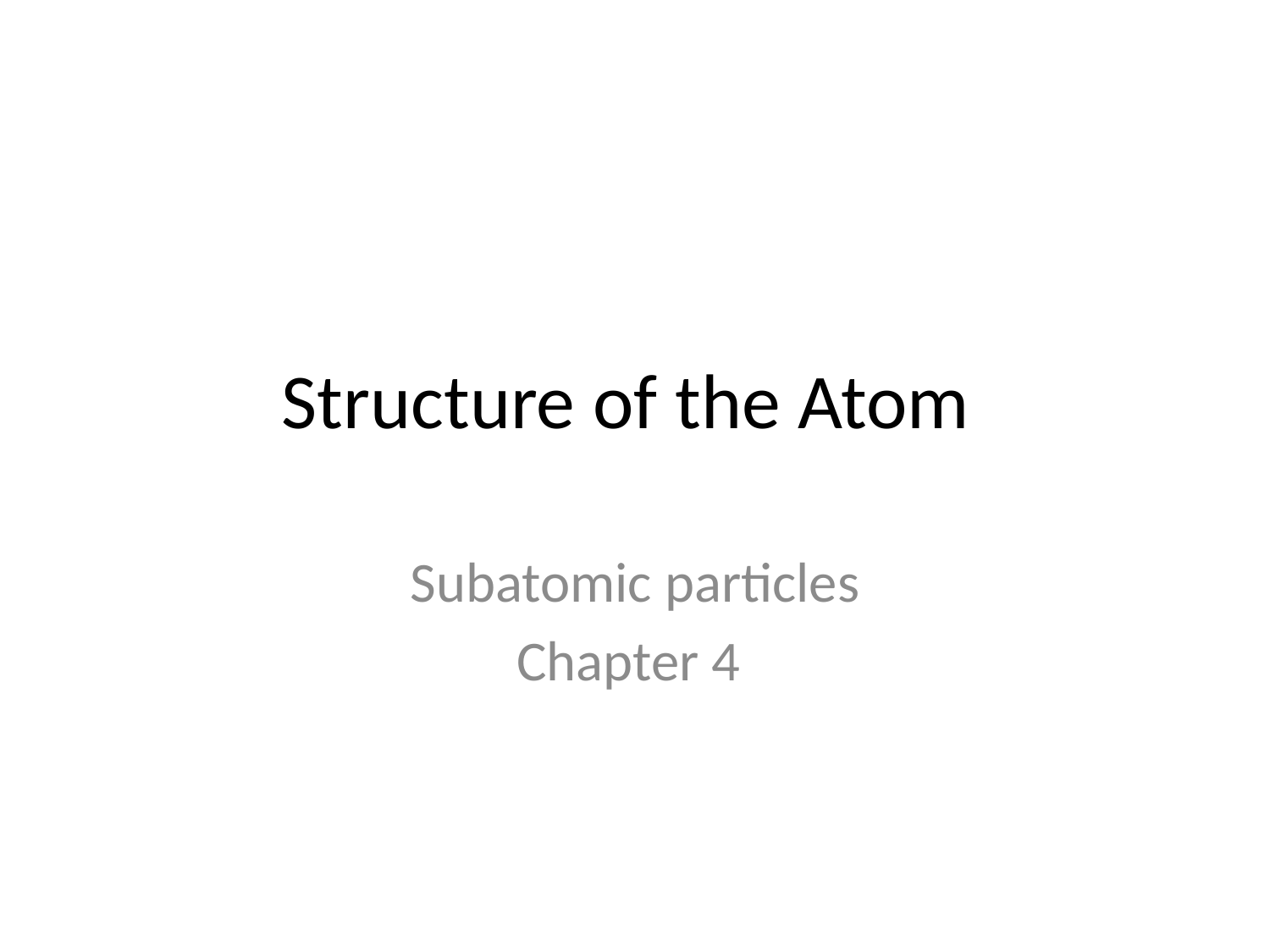

# Structure of the Atom
Subatomic particles
Chapter 4